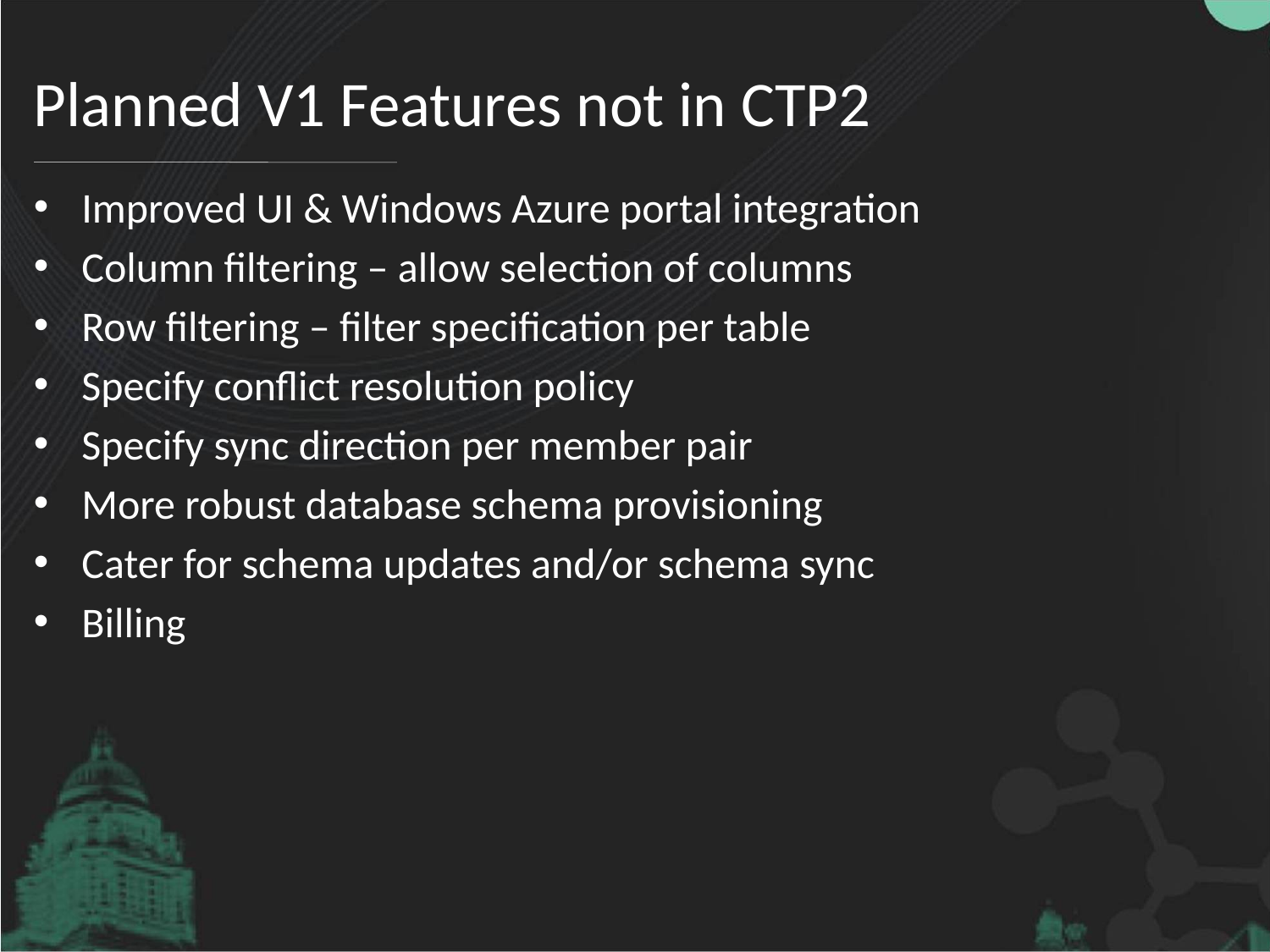

# Planned V1 Features not in CTP2
Improved UI & Windows Azure portal integration
Column filtering – allow selection of columns
Row filtering – filter specification per table
Specify conflict resolution policy
Specify sync direction per member pair
More robust database schema provisioning
Cater for schema updates and/or schema sync
Billing